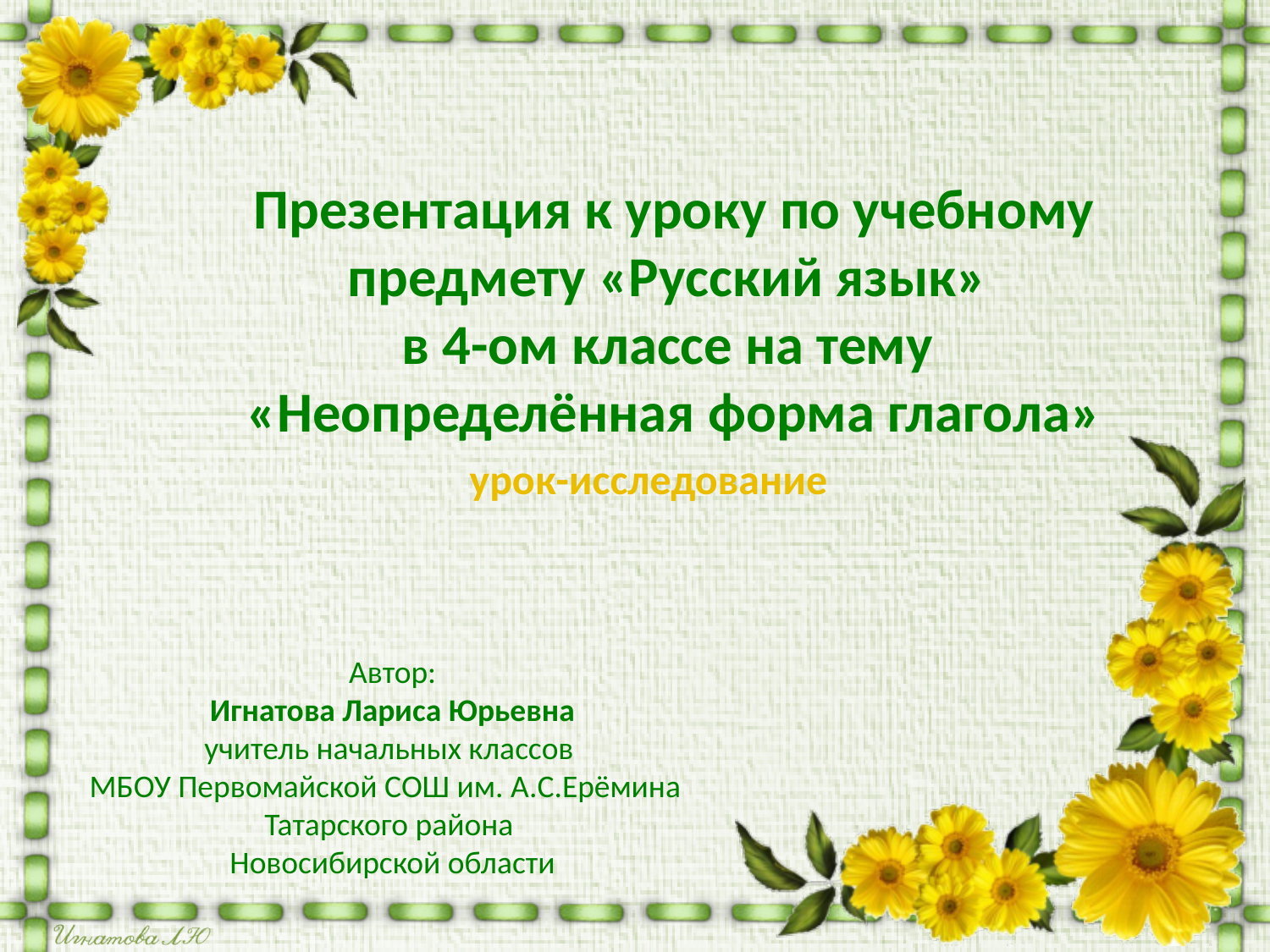

Презентация к уроку по учебному предмету «Русский язык»
в 4-ом классе на тему
«Неопределённая форма глагола»
урок-исследование
Автор:
Игнатова Лариса Юрьевна
учитель начальных классов
МБОУ Первомайской СОШ им. А.С.Ерёмина
Татарского района
Новосибирской области